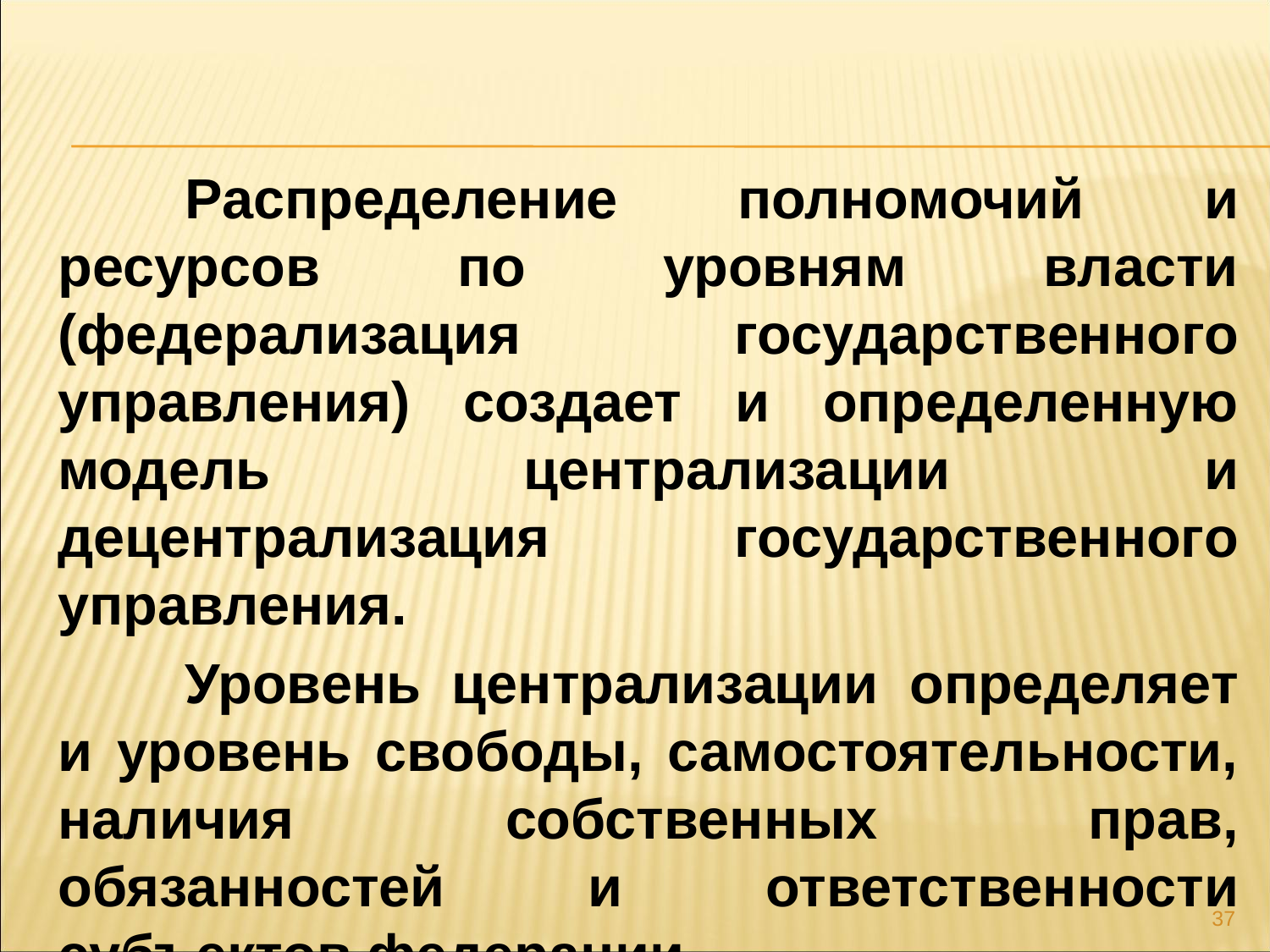

Распределение полномочий и ресурсов по уровням власти (федерализация государственного управления) создает и определенную модель централизации и децентрализация государственного управления.
	Уровень централизации определяет и уровень свободы, самостоятельности, наличия собственных прав, обязанностей и ответственности субъектов федерации.

37